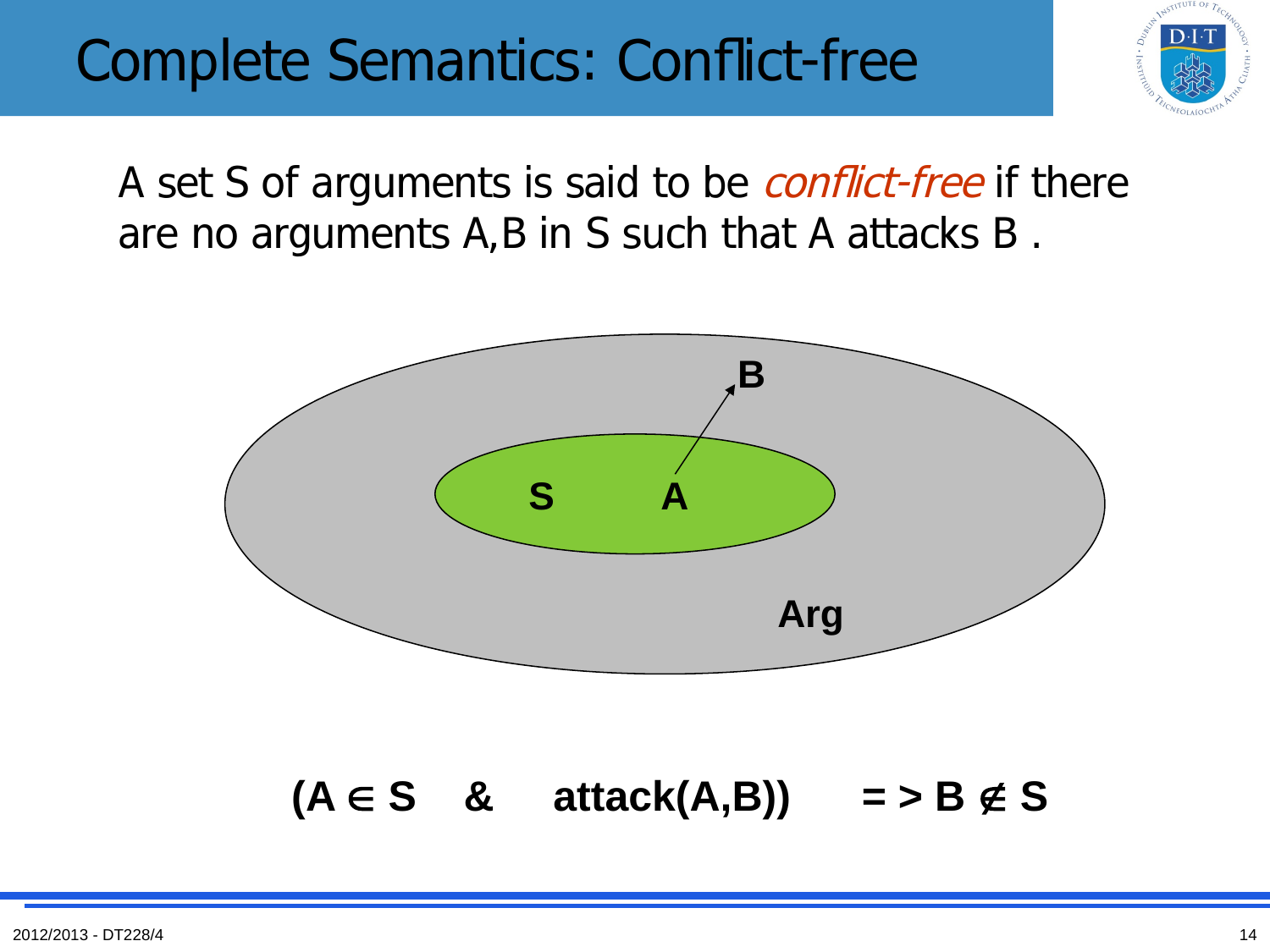

# Complete Semantics: Conflict-free
A set S of arguments is said to be conflict-free if there are no arguments A,B in S such that A attacks B .

B

S          A
Arg
(A ∈ S    &     attack(A,B))      = > B ∉ S
2012/2013 - DT228/4
14